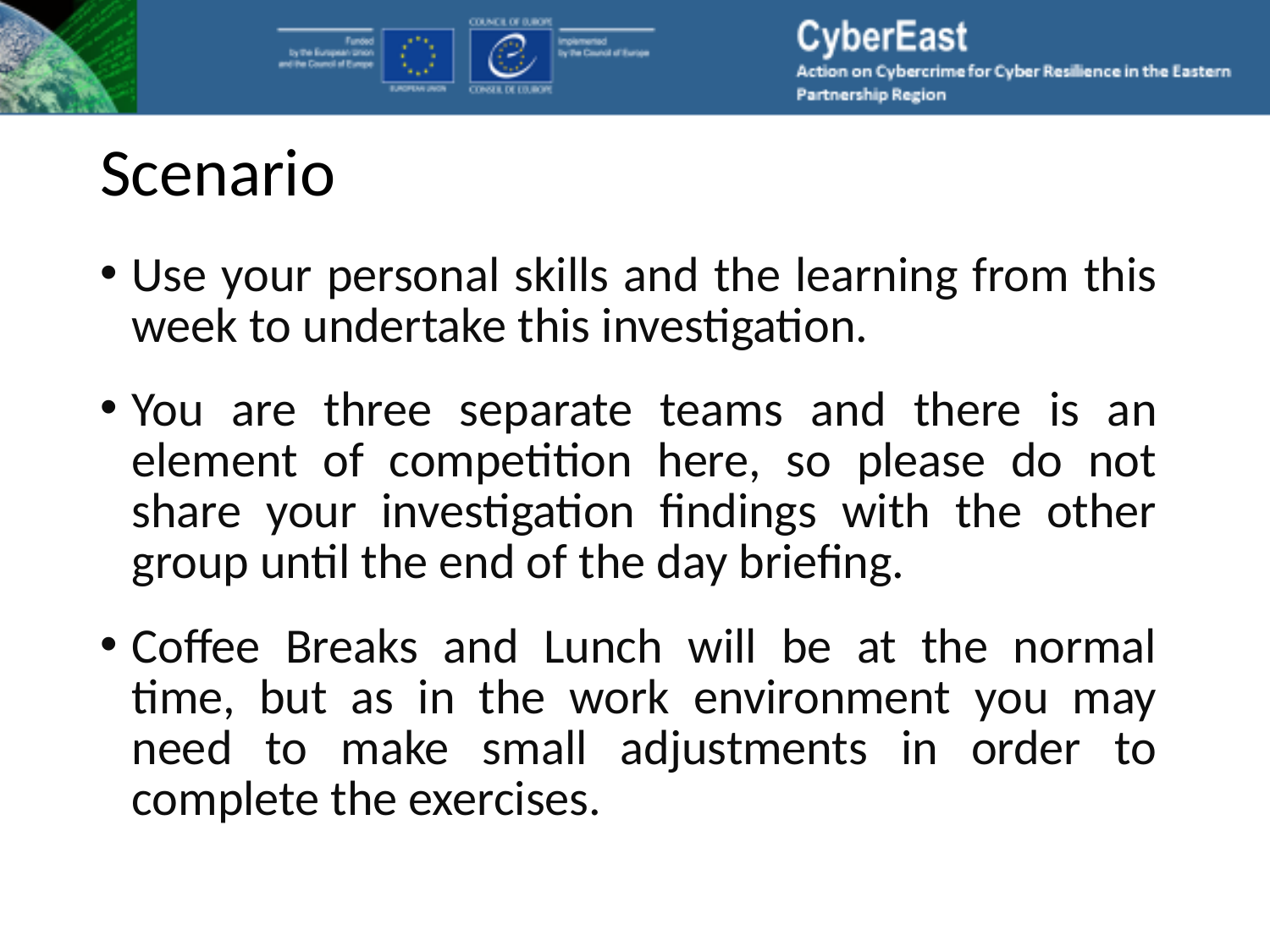

# Scenario
Use your personal skills and the learning from this week to undertake this investigation.
You are three separate teams and there is an element of competition here, so please do not share your investigation findings with the other group until the end of the day briefing.
Coffee Breaks and Lunch will be at the normal time, but as in the work environment you may need to make small adjustments in order to complete the exercises.